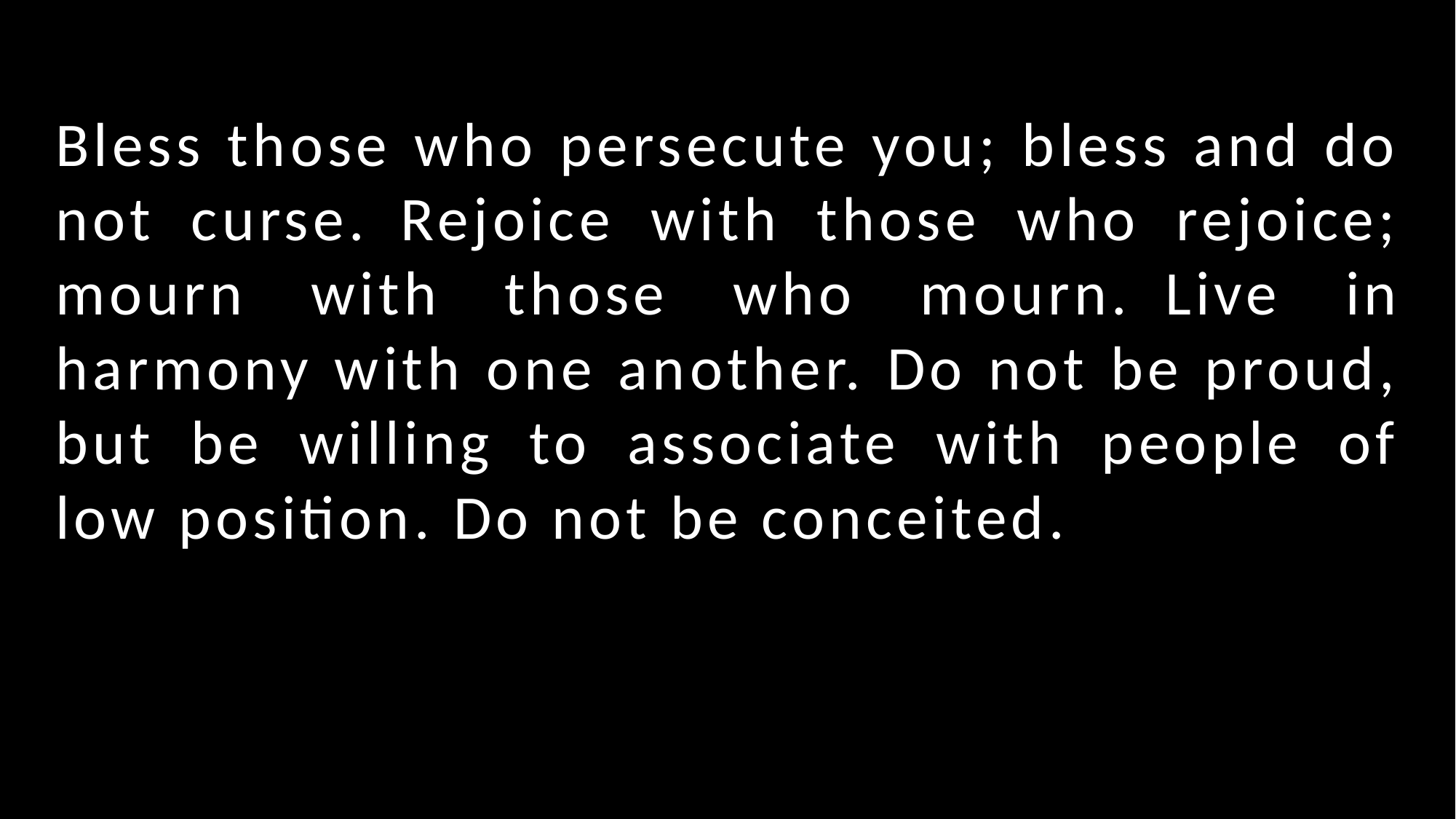

Bless those who persecute you; bless and do not curse.  Rejoice with those who rejoice; mourn with those who mourn.  Live in harmony with one another. Do not be proud, but be willing to associate with people of low position. Do not be conceited.